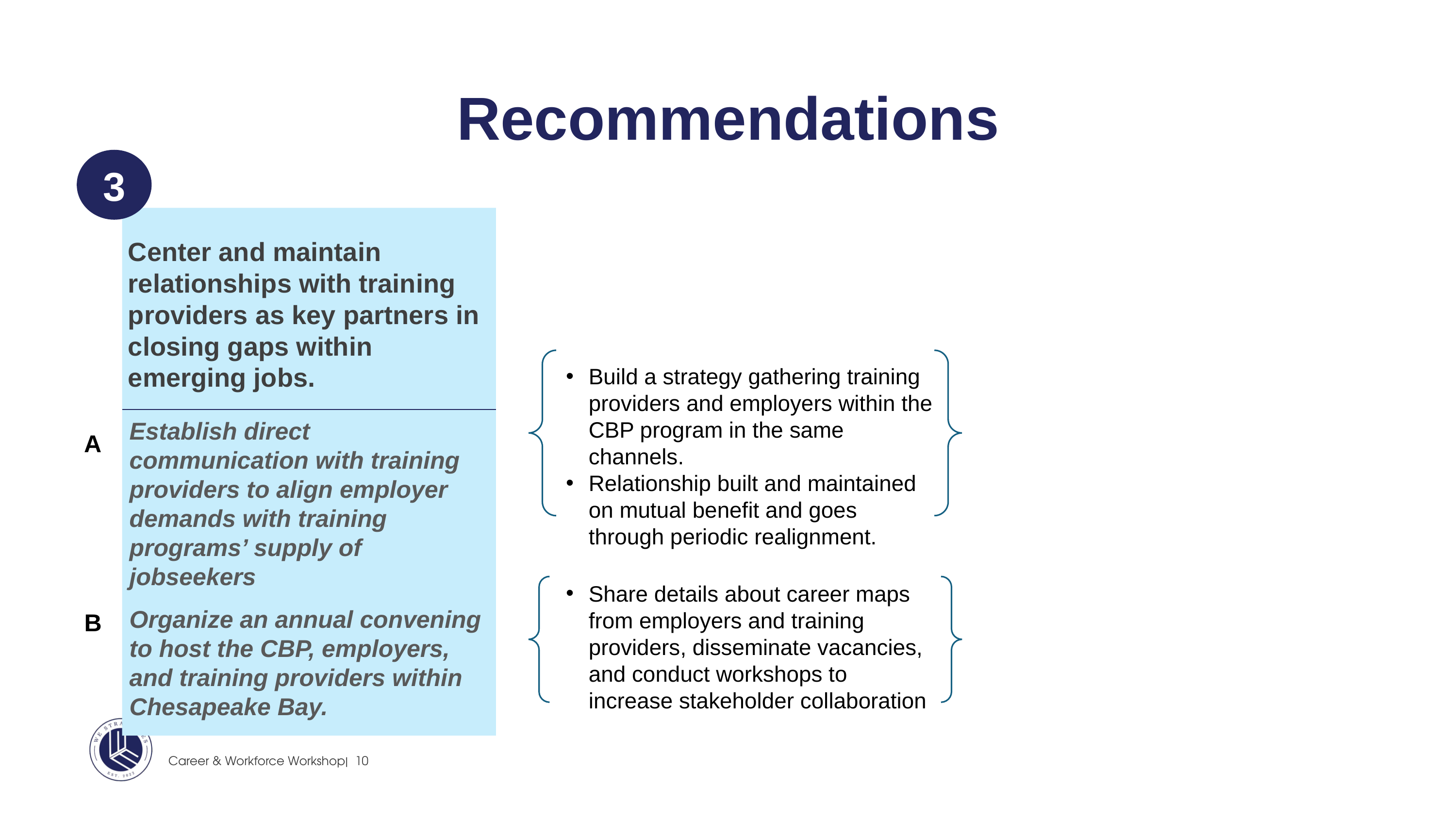

Recommendations
3

Center and maintain relationships with training providers as key partners in closing gaps within emerging jobs.

Build a strategy gathering training providers and employers within the CBP program in the same channels.
Relationship built and maintained on mutual benefit and goes through periodic realignment.

Establish direct communication with training providers to align employer demands with training programs’ supply of jobseekers
A

Organize an annual convening to host the CBP, employers, and training providers within Chesapeake Bay.
Share details about career maps from employers and training providers, disseminate vacancies, and conduct workshops to increase stakeholder collaboration

B